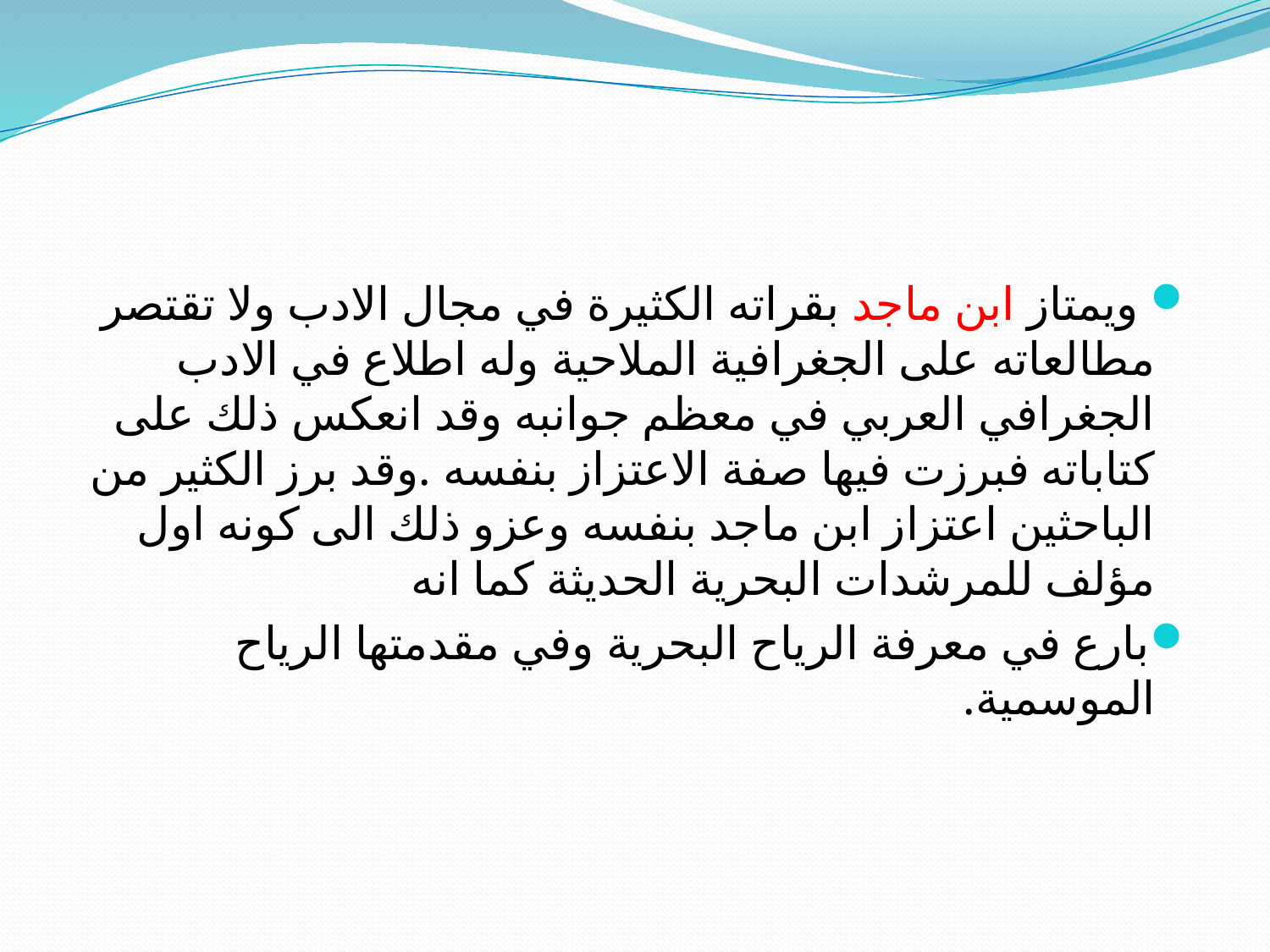

ويمتاز ابن ماجد بقراته الكثيرة في مجال الادب ولا تقتصر مطالعاته على الجغرافية الملاحية وله اطلاع في الادب الجغرافي العربي في معظم جوانبه وقد انعكس ذلك على كتاباته فبرزت فيها صفة الاعتزاز بنفسه .وقد برز الكثير من الباحثين اعتزاز ابن ماجد بنفسه وعزو ذلك الى كونه اول مؤلف للمرشدات البحرية الحديثة كما انه
بارع في معرفة الرياح البحرية وفي مقدمتها الرياح الموسمية.